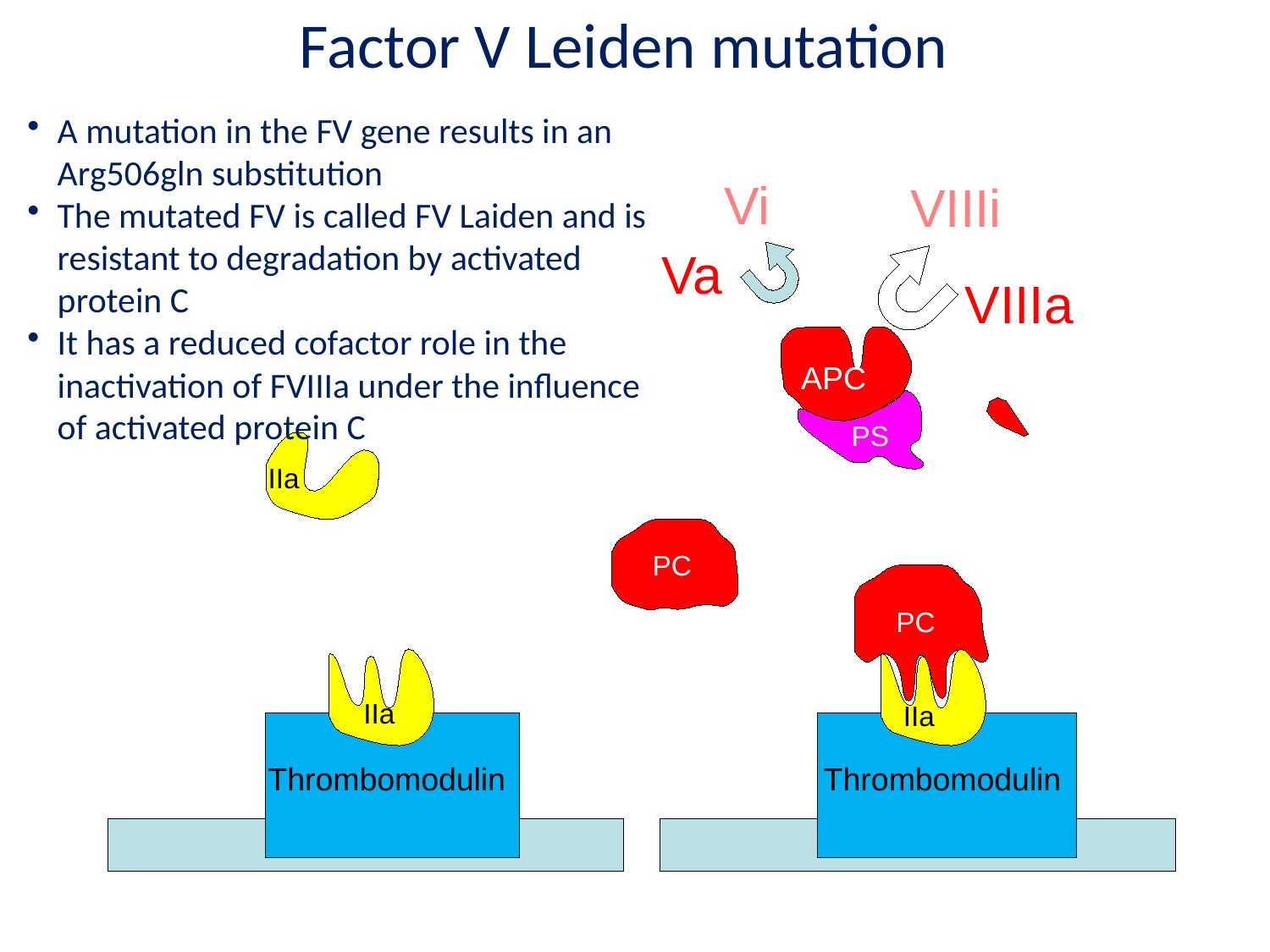

Factor V Leiden mutation
A mutation in the FV gene results in an Arg506gln substitution
The mutated FV is called FV Laiden and is resistant to degradation by activated protein C
It has a reduced cofactor role in the inactivation of FVIIIa under the influence of activated protein C

Vi

VIIIi
Va

VIIIa

APC
+

PS

IIa

PC

PC

IIa
IIa

Thrombomodulin
Thrombomodulin